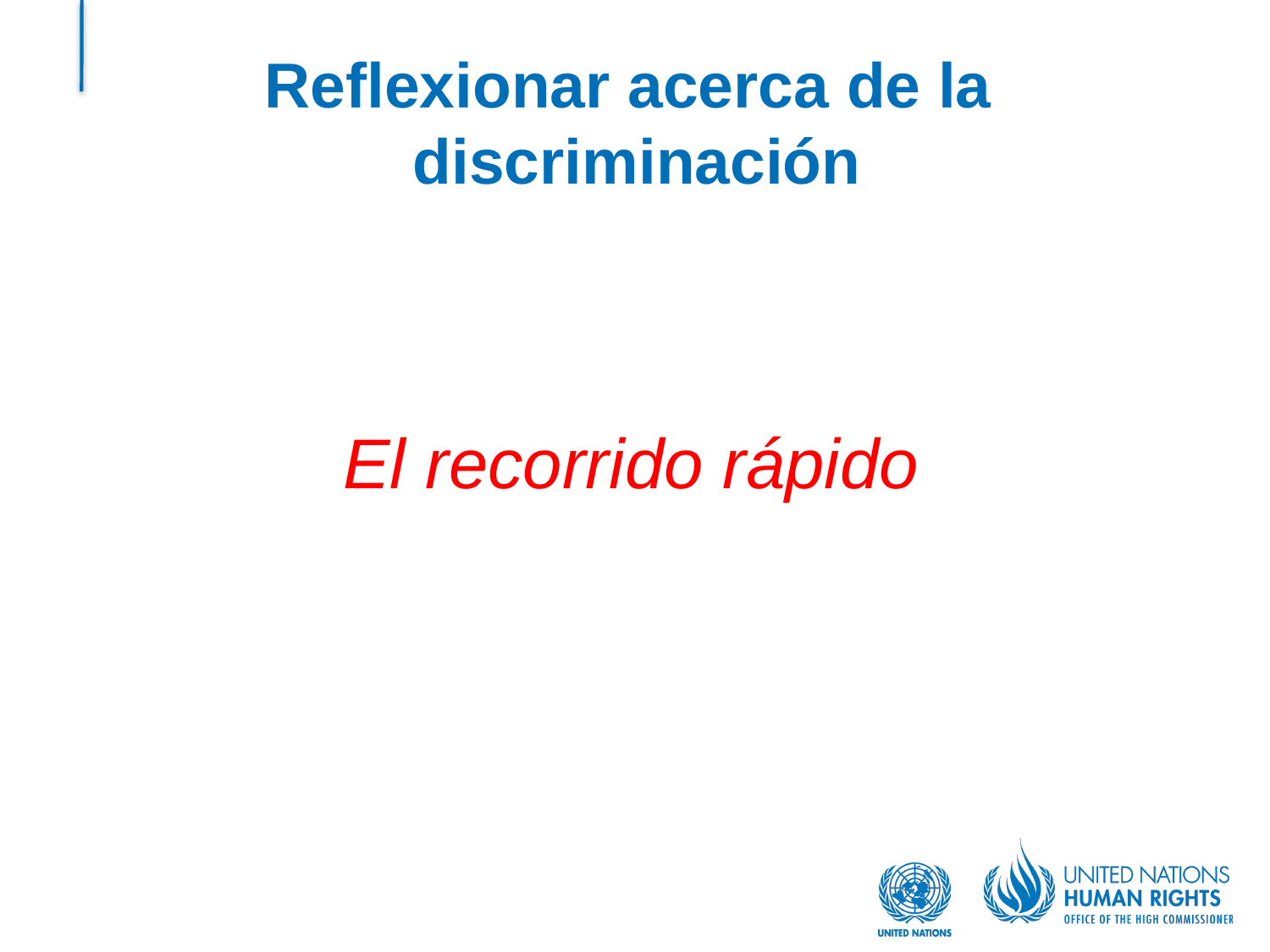

# Reflexionar acerca de la  discriminación

El recorrido rápido